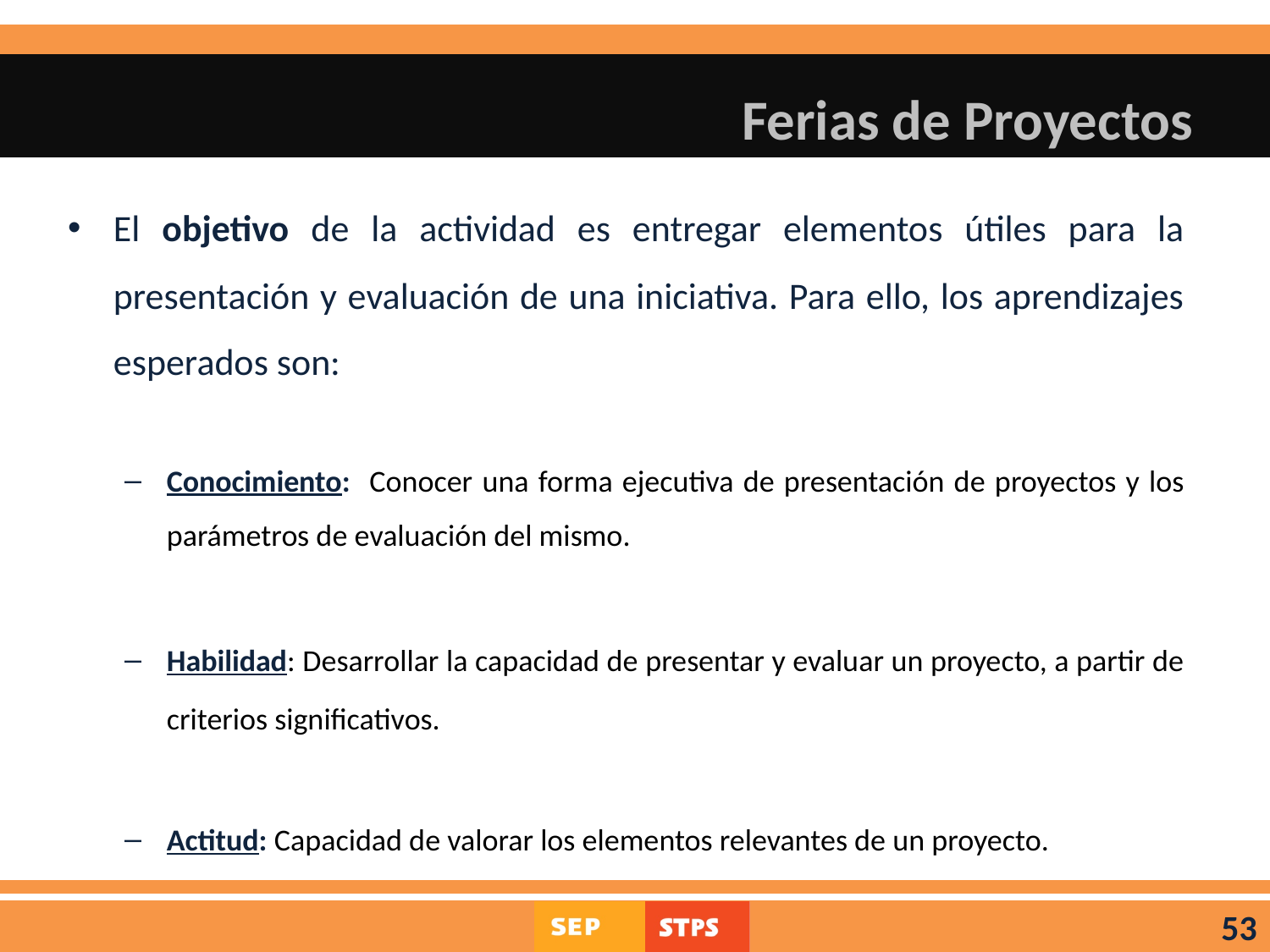

# Ferias de Proyectos
El objetivo de la actividad es entregar elementos útiles para la presentación y evaluación de una iniciativa. Para ello, los aprendizajes esperados son:

Conocimiento:  Conocer una forma ejecutiva de presentación de proyectos y los parámetros de evaluación del mismo.

Habilidad: Desarrollar la capacidad de presentar y evaluar un proyecto, a partir de criterios significativos.

Actitud: Capacidad de valorar los elementos relevantes de un proyecto.

53